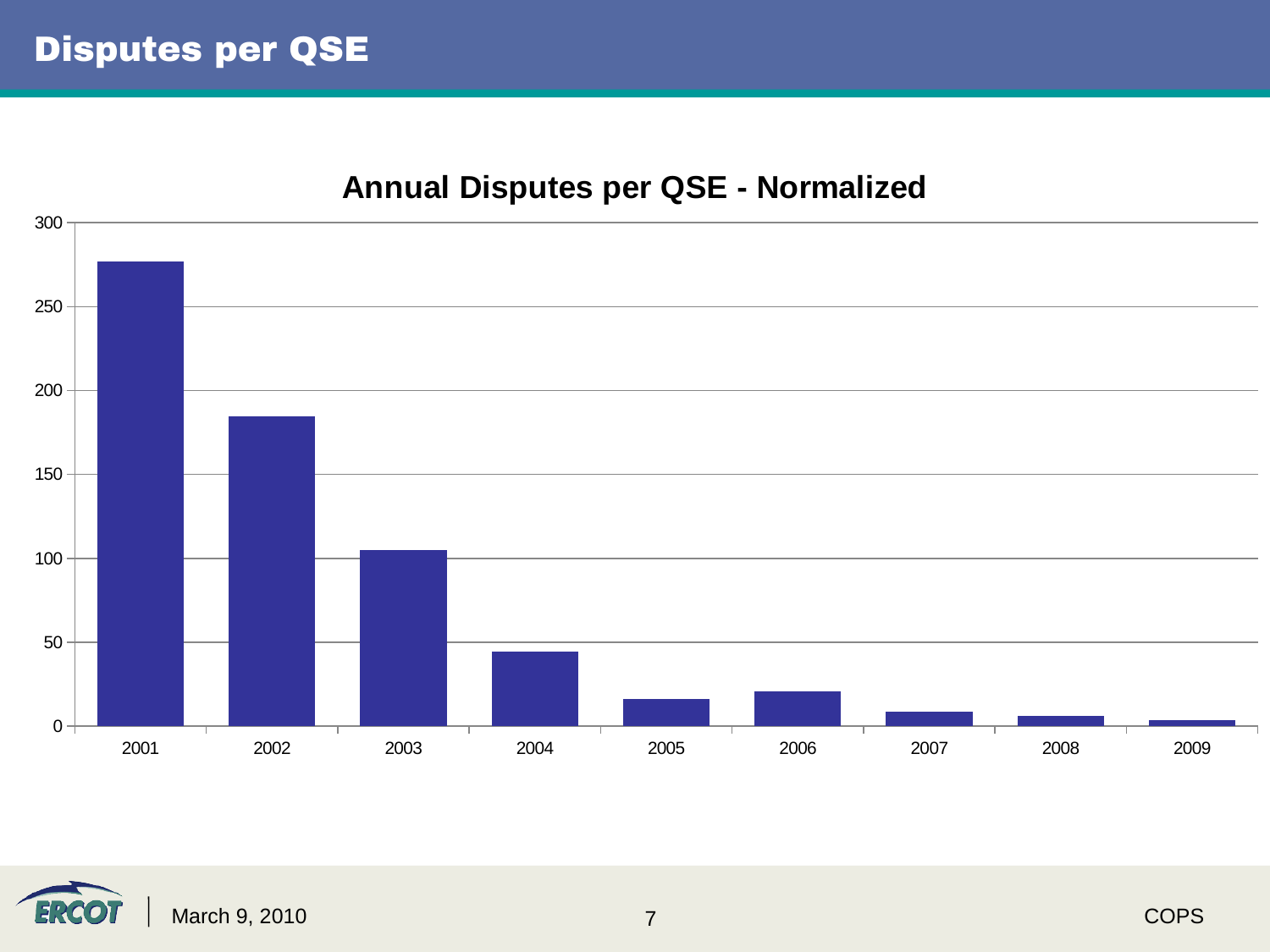

# Disputes per QSE

### Chart: Annual Disputes per QSE - Normalized

| Category |  |
|---|---|
| 2001 | 276.866666666667 |
| 2002 | 184.475 |
| 2003 | 104.76923076923086 |
| 2004 | 44.47191011235955 |
| 2005 | 16.289256198347086 |
| 2006 | 20.6333333333333 |
| 2007 | 8.597765363128492 |
| 2008 | 6.047826086956522 |
| 2009 | 3.7912087912087884 |
March 9, 2010
COPS